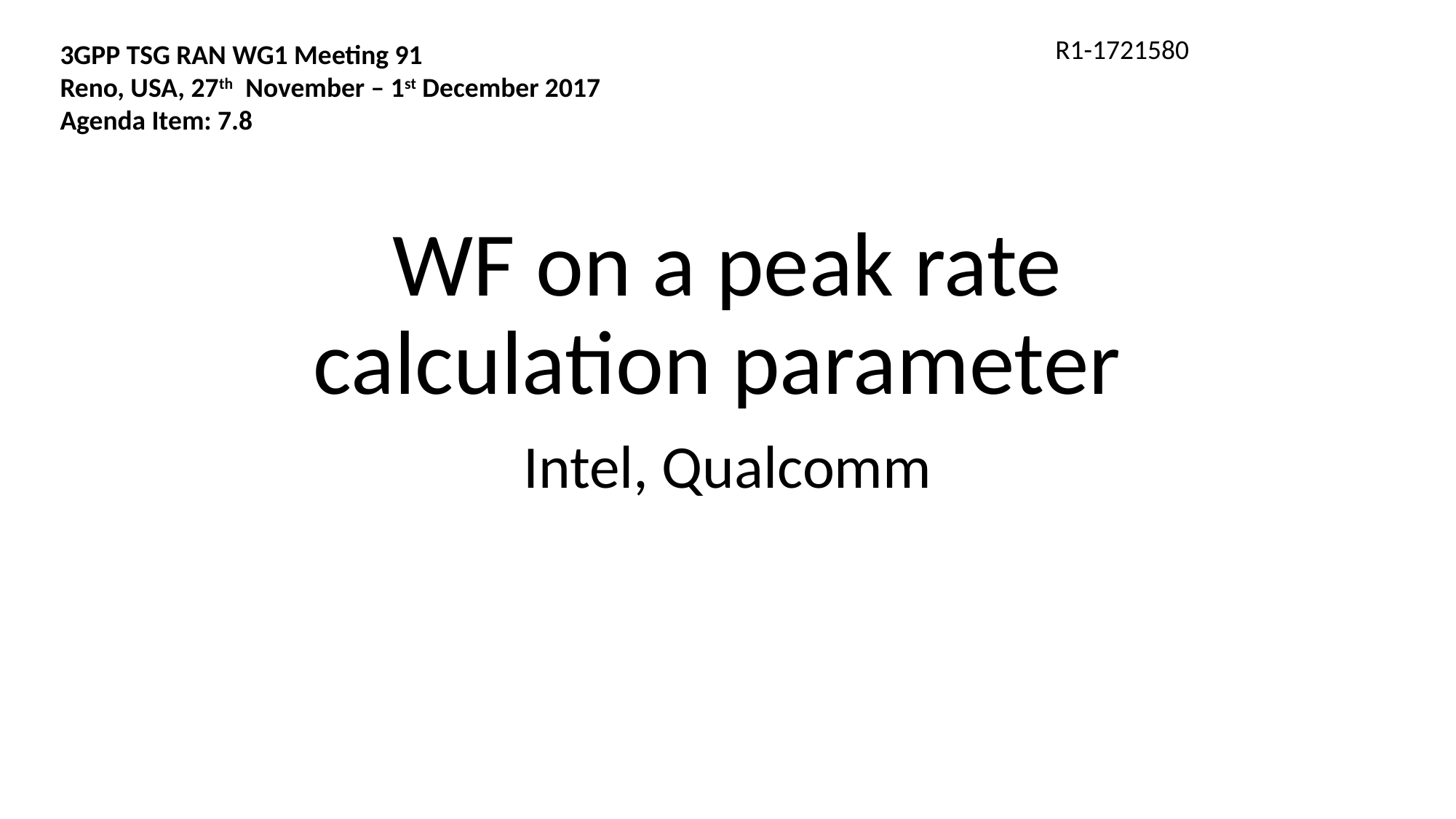

R1-1721580
3GPP TSG RAN WG1 Meeting 91
Reno, USA, 27th  November – 1st December 2017
Agenda Item: 7.8
# WF on a peak rate calculation parameter
Intel, Qualcomm